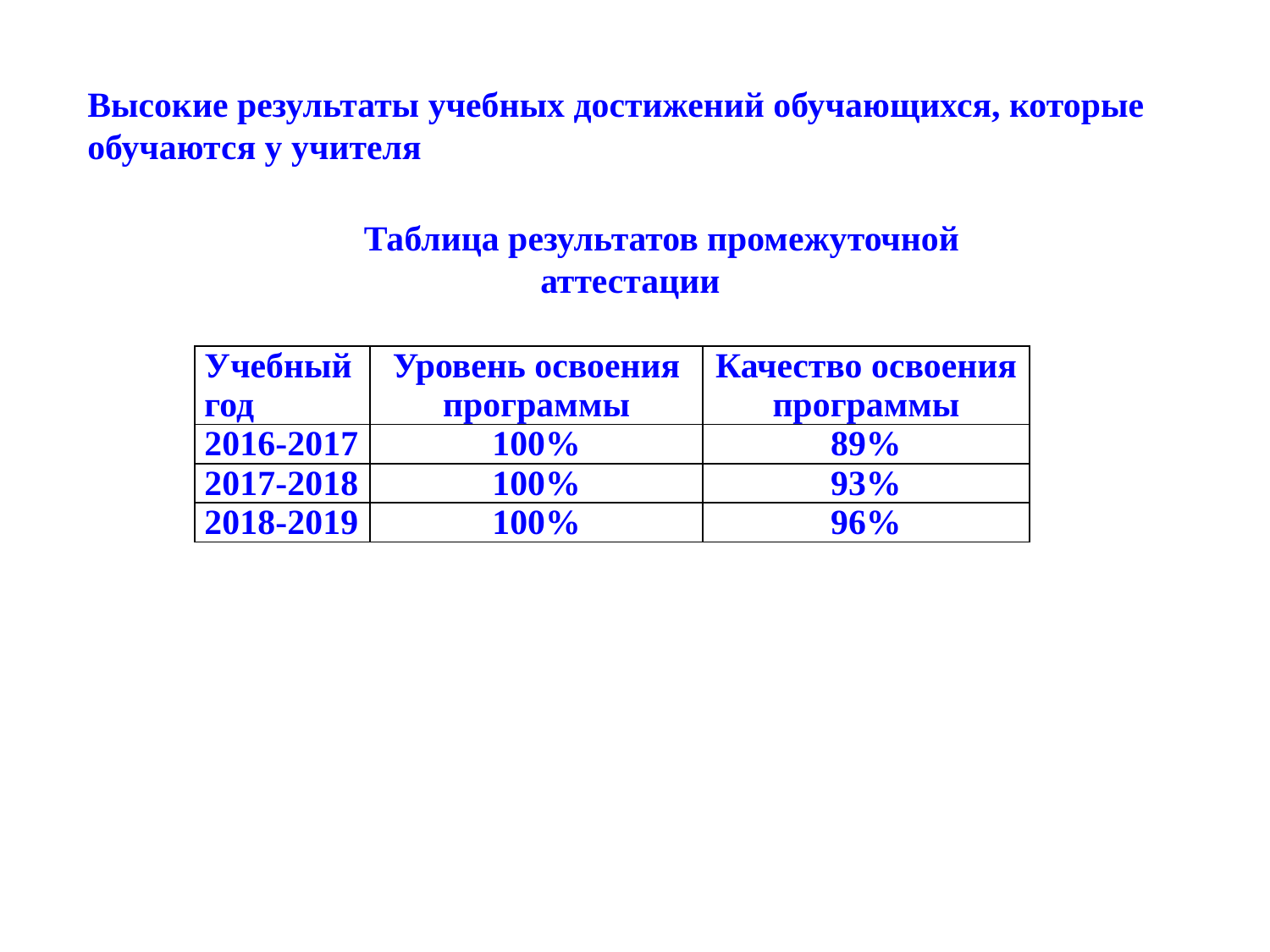

#
Высокие результаты учебных достижений обучающихся, которые обучаются у учителя
Таблица результатов промежуточной аттестации
| Учебный год | Уровень освоения программы | Качество освоения программы |
| --- | --- | --- |
| 2016-2017 | 100% | 89% |
| 2017-2018 | 100% | 93% |
| 2018-2019 | 100% | 96% |